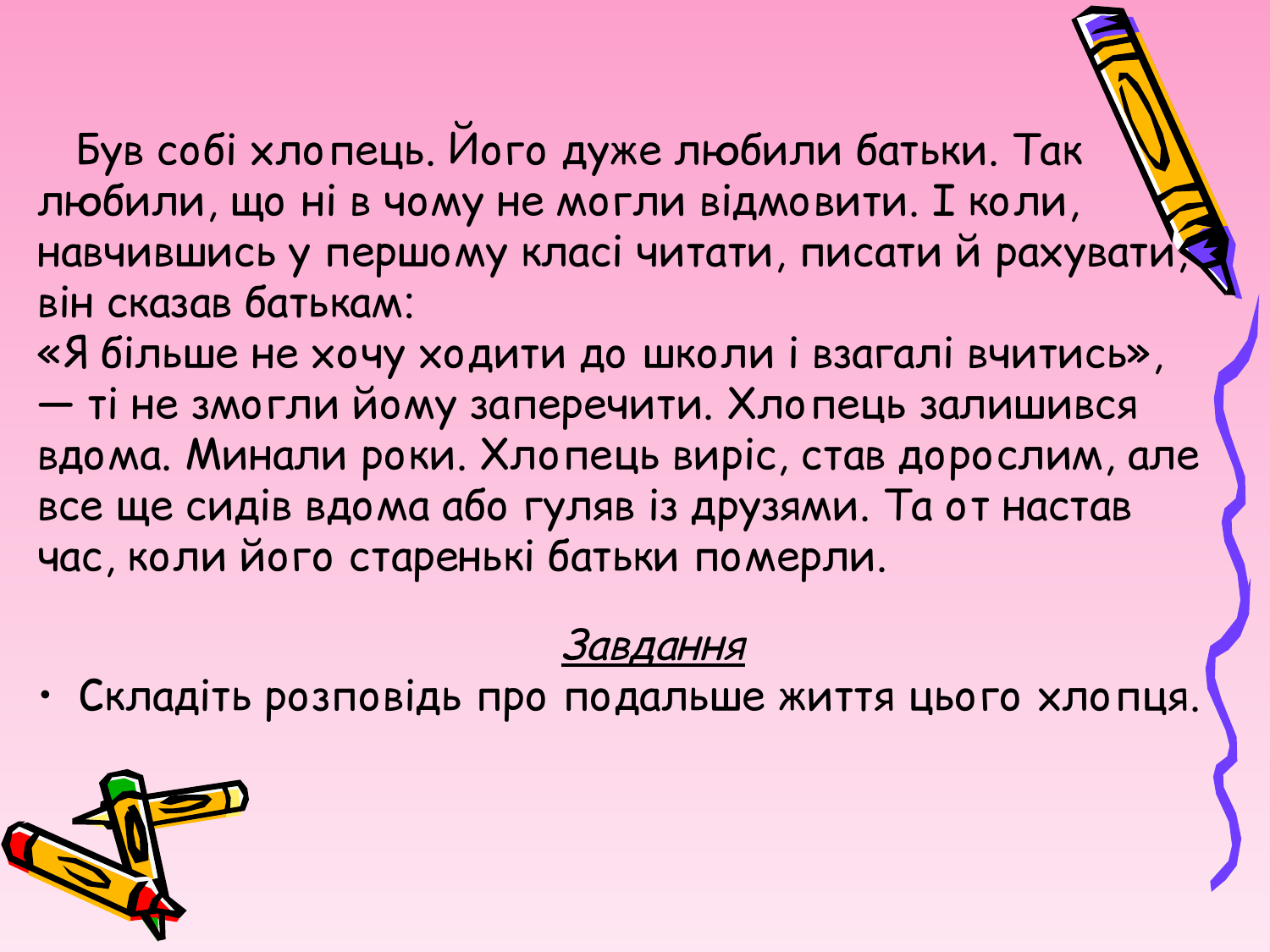

Був собі хлопець. Його дуже любили батьки. Так любили, що ні в чому не могли відмовити. І коли, навчившись у першому класі читати, писати й рахувати, він сказав батькам:
«Я більше не хочу ходити до школи і взагалі вчитись», — ті не змогли йому заперечити. Хлопець залишився вдома. Минали роки. Хлопець виріс, став дорослим, але все ще сидів вдома або гуляв із друзями. Та от настав час, коли його старенькі батьки померли.

                                          Завдання
•  Складіть розповідь про подальше життя цього хлопця.